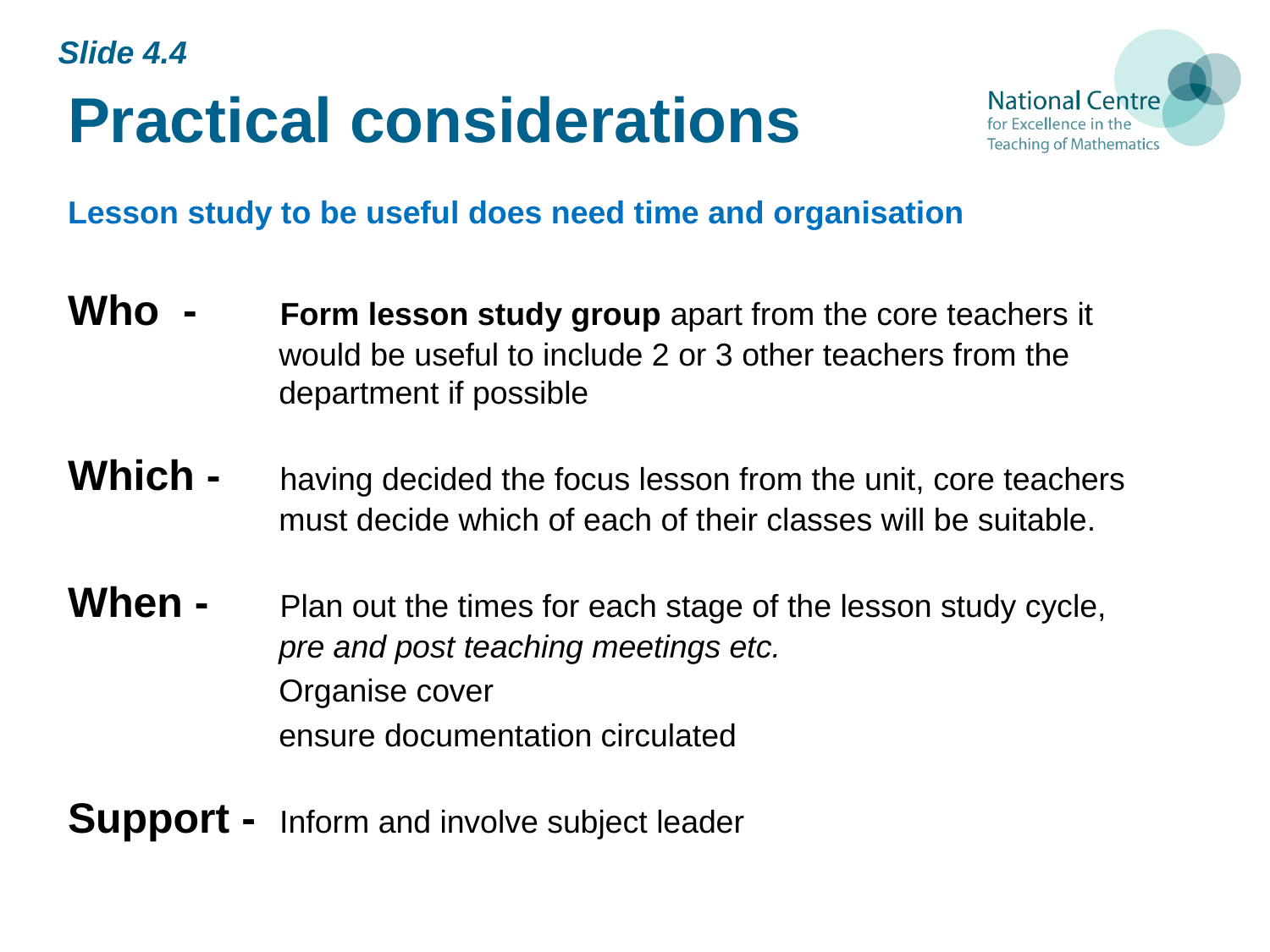

# Practical considerations
Slide 4.4
Lesson study to be useful does need time and organisation

Who  -       Form lesson study group apart from the core teachers it would be useful to include 2 or 3 other teachers from the department if possible

Which -     having decided the focus lesson from the unit, core teachers must decide which of each of their classes will be suitable.

When -      Plan out the times for each stage of the lesson study cycle, pre and post teaching meetings etc.
Organise cover
ensure documentation circulated

Support -  Inform and involve subject leader